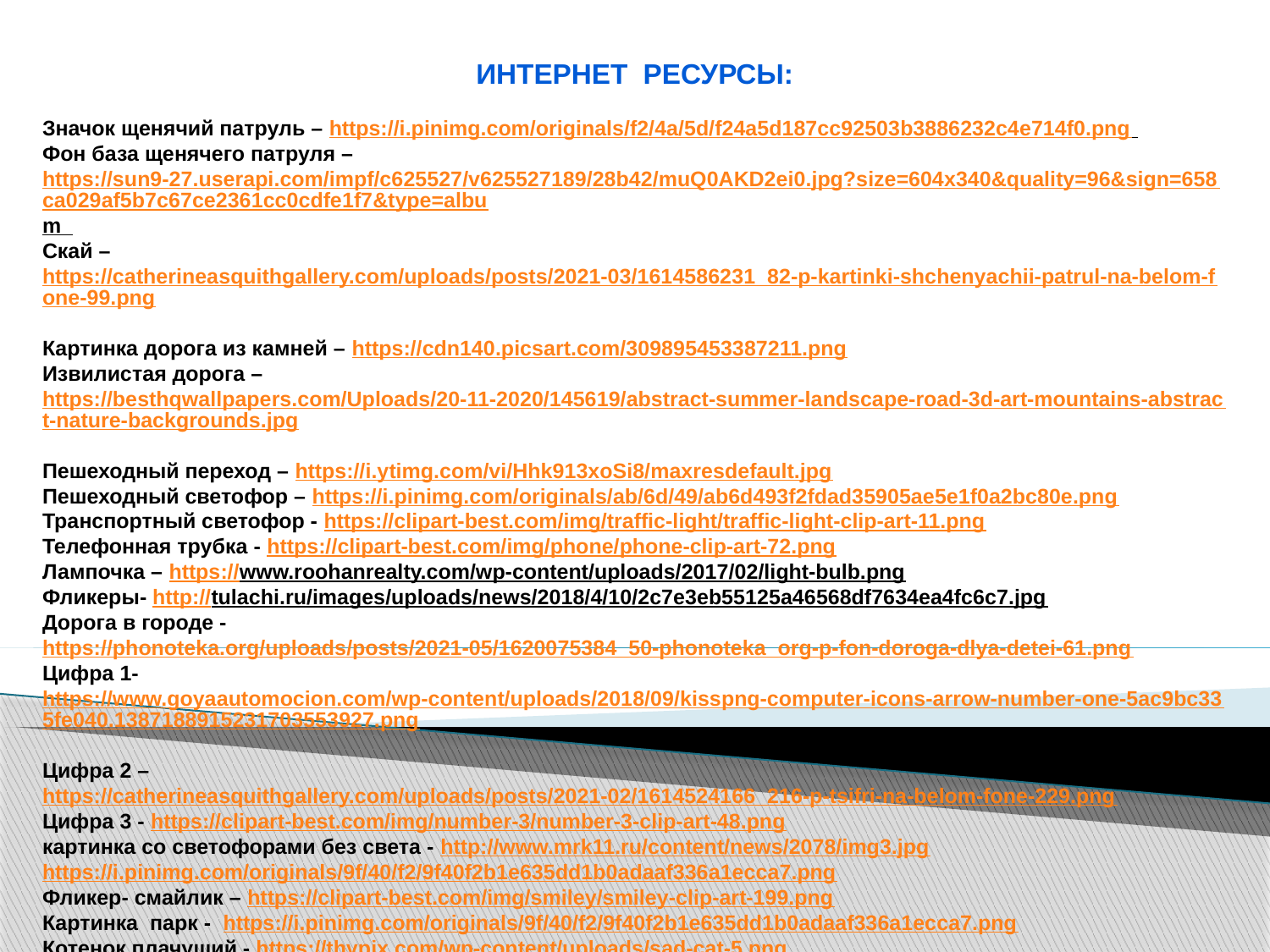

Интернет  ресурсы:

Значок щенячий патруль – https://i.pinimg.com/originals/f2/4a/5d/f24a5d187cc92503b3886232c4e714f0.png
Фон база щенячего патруля – https://sun9-27.userapi.com/impf/c625527/v625527189/28b42/muQ0AKD2ei0.jpg?size=604x340&quality=96&sign=658ca029af5b7c67ce2361cc0cdfe1f7&type=album
Скай – https://catherineasquithgallery.com/uploads/posts/2021-03/1614586231_82-p-kartinki-shchenyachii-patrul-na-belom-fone-99.png
Картинка дорога из камней – https://cdn140.picsart.com/309895453387211.png
Извилистая дорога – https://besthqwallpapers.com/Uploads/20-11-2020/145619/abstract-summer-landscape-road-3d-art-mountains-abstract-nature-backgrounds.jpg
Пешеходный переход – https://i.ytimg.com/vi/Hhk913xoSi8/maxresdefault.jpg
Пешеходный светофор – https://i.pinimg.com/originals/ab/6d/49/ab6d493f2fdad35905ae5e1f0a2bc80e.png
Транспортный светофор - https://clipart-best.com/img/traffic-light/traffic-light-clip-art-11.png
Телефонная трубка - https://clipart-best.com/img/phone/phone-clip-art-72.png
Лампочка – https://www.roohanrealty.com/wp-content/uploads/2017/02/light-bulb.png
Фликеры- http://tulachi.ru/images/uploads/news/2018/4/10/2c7e3eb55125a46568df7634ea4fc6c7.jpg
Дорога в городе - https://phonoteka.org/uploads/posts/2021-05/1620075384_50-phonoteka_org-p-fon-doroga-dlya-detei-61.png
Цифра 1- https://www.goyaautomocion.com/wp-content/uploads/2018/09/kisspng-computer-icons-arrow-number-one-5ac9bc335fe040.1387188915231703553927.png
Цифра 2 – https://catherineasquithgallery.com/uploads/posts/2021-02/1614524166_216-p-tsifri-na-belom-fone-229.png
Цифра 3 - https://clipart-best.com/img/number-3/number-3-clip-art-48.png
картинка со светофорами без света - http://www.mrk11.ru/content/news/2078/img3.jpg
https://i.pinimg.com/originals/9f/40/f2/9f40f2b1e635dd1b0adaaf336a1ecca7.png
Фликер- смайлик – https://clipart-best.com/img/smiley/smiley-clip-art-199.png
Картинка  парк -  https://i.pinimg.com/originals/9f/40/f2/9f40f2b1e635dd1b0adaaf336a1ecca7.png
Котенок плачущий - https://thypix.com/wp-content/uploads/sad-cat-5.png
Котенок веселый - https://ds05.infourok.ru/uploads/ex/062d/00152854-6e0f477d/hello_html_m28f68c98.png